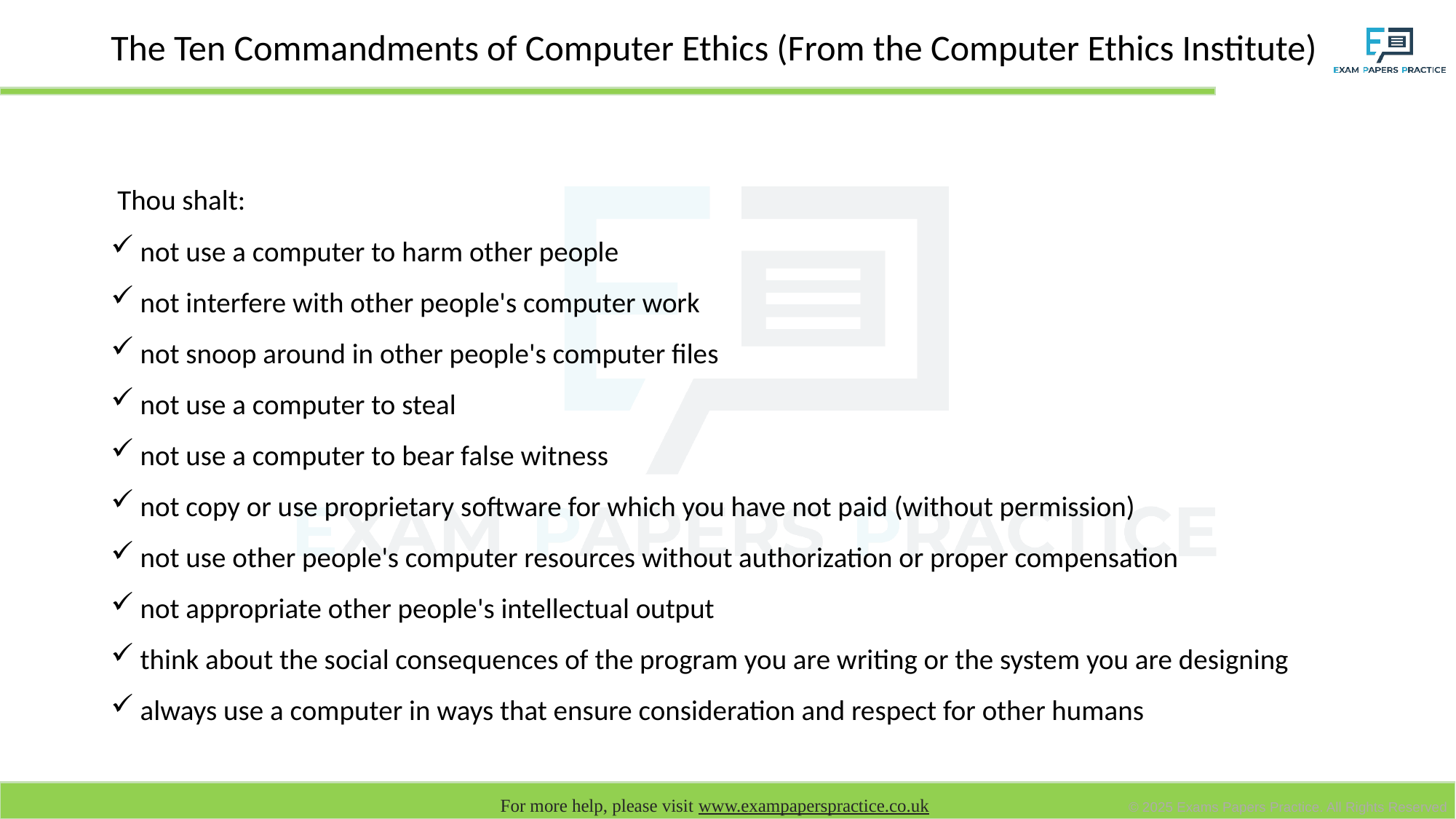

# The Ten Commandments of Computer Ethics (From the Computer Ethics Institute)
 Thou shalt:
not use a computer to harm other people
not interfere with other people's computer work
not snoop around in other people's computer files
not use a computer to steal
not use a computer to bear false witness
not copy or use proprietary software for which you have not paid (without permission)
not use other people's computer resources without authorization or proper compensation
not appropriate other people's intellectual output
think about the social consequences of the program you are writing or the system you are designing
always use a computer in ways that ensure consideration and respect for other humans